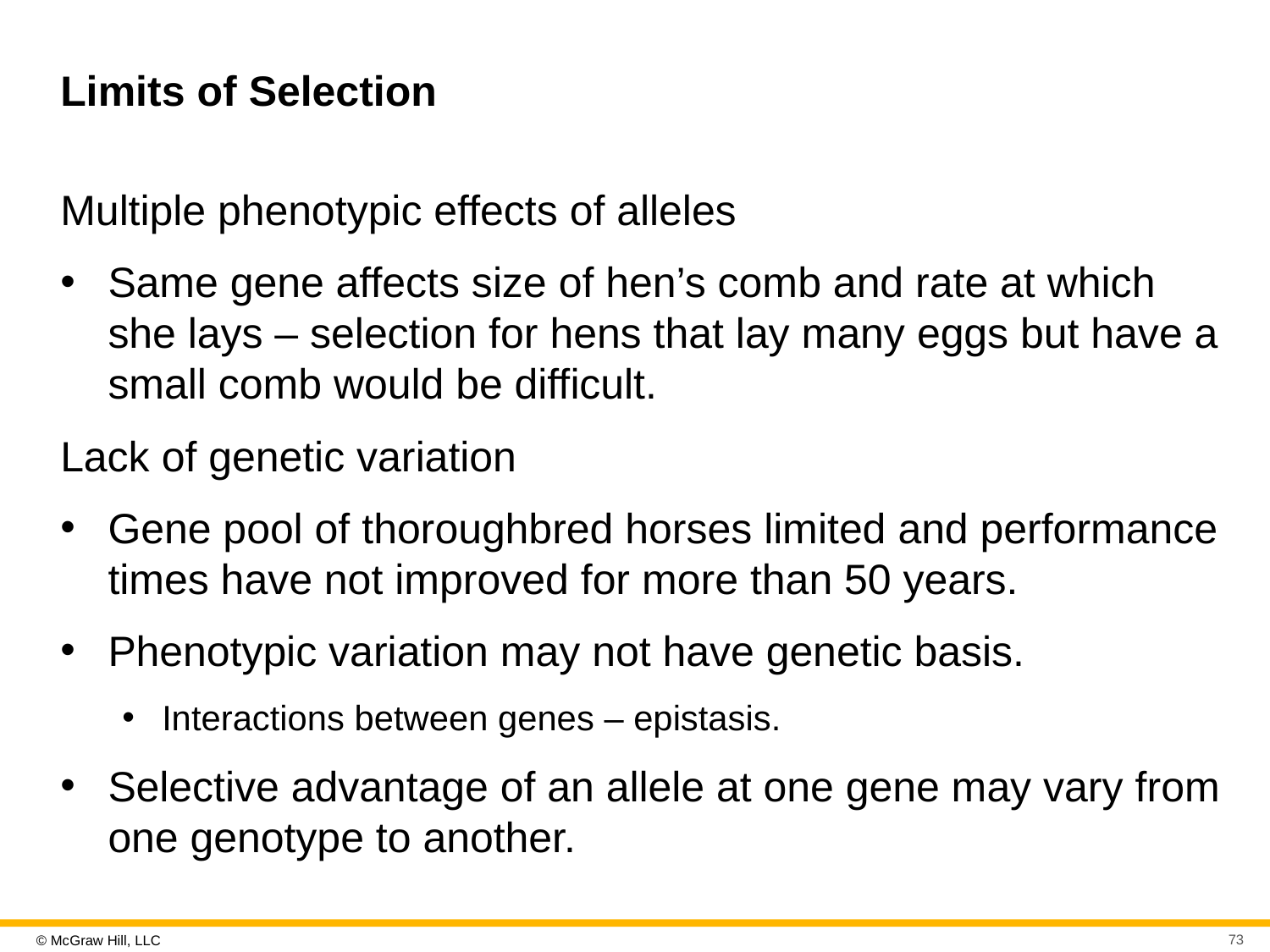

# Limits of Selection
Multiple phenotypic effects of alleles
Same gene affects size of hen’s comb and rate at which she lays – selection for hens that lay many eggs but have a small comb would be difficult.
Lack of genetic variation
Gene pool of thoroughbred horses limited and performance times have not improved for more than 50 years.
Phenotypic variation may not have genetic basis.
Interactions between genes – epistasis.
Selective advantage of an allele at one gene may vary from one genotype to another.
73